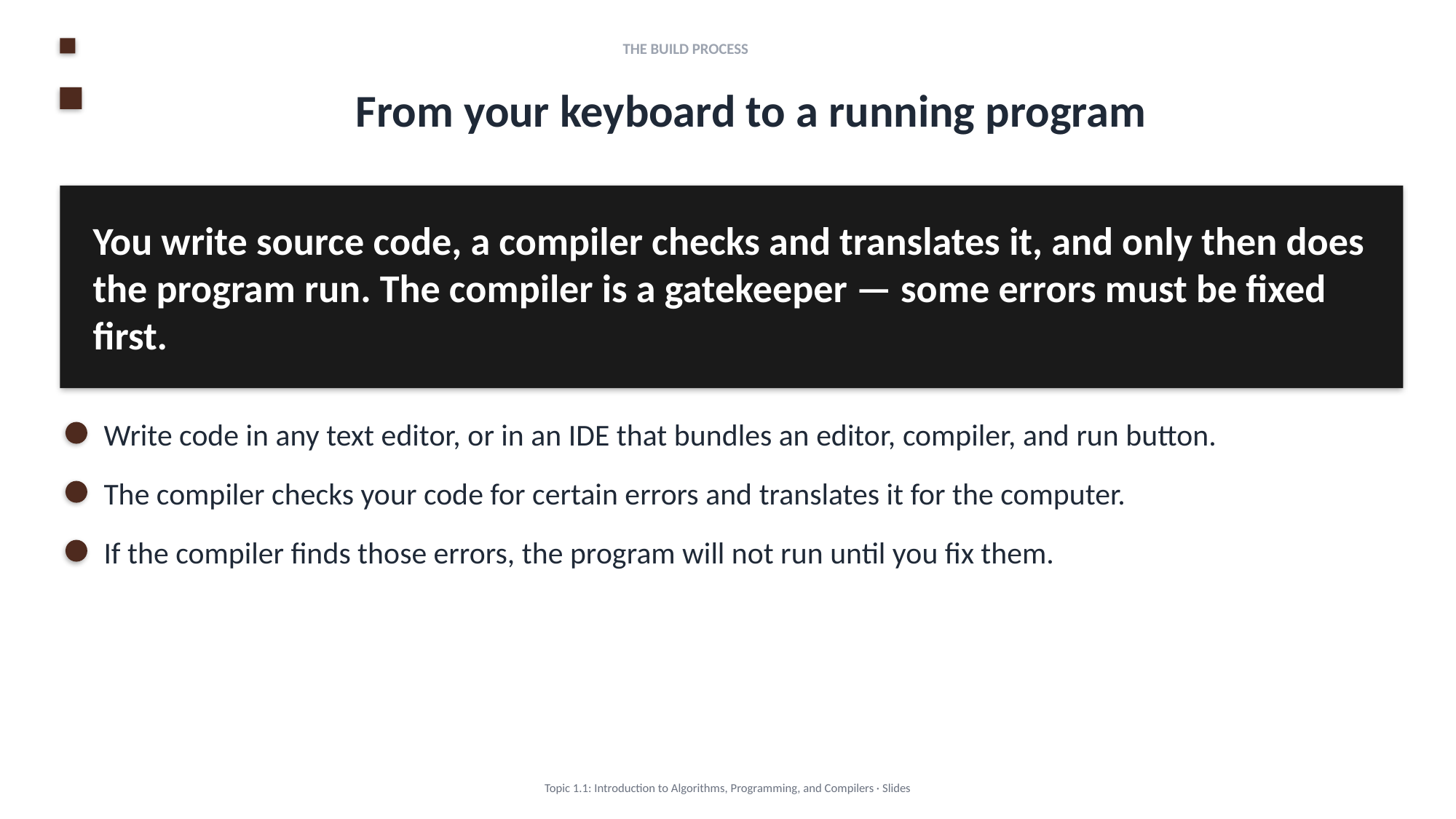

THE BUILD PROCESS

From your keyboard to a running program

You write source code, a compiler checks and translates it, and only then does the program run. The compiler is a gatekeeper — some errors must be fixed first.
Write code in any text editor, or in an IDE that bundles an editor, compiler, and run button.

The compiler checks your code for certain errors and translates it for the computer.

If the compiler finds those errors, the program will not run until you fix them.

Topic 1.1: Introduction to Algorithms, Programming, and Compilers · Slides